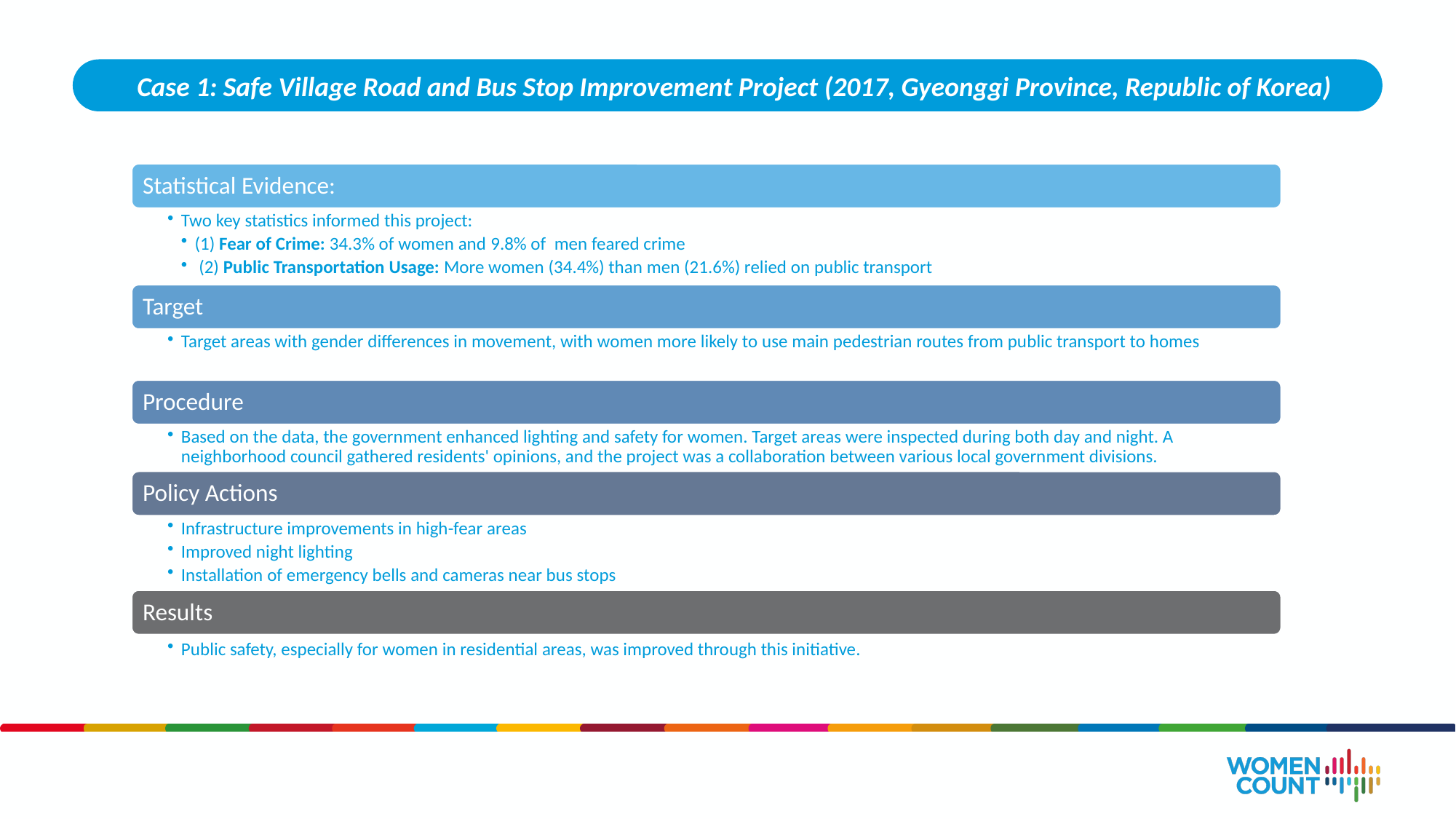

Case 1: Safe Village Road and Bus Stop Improvement Project (2017, Gyeonggi Province, Republic of Korea)
Statistical Evidence:
Two key statistics informed this project:
(1) Fear of Crime: 34.3% of women and 9.8% of  men feared crime
 (2) Public Transportation Usage: More women (34.4%) than men (21.6%) relied on public transport
Target
Target areas with gender differences in movement, with women more likely to use main pedestrian routes from public transport to homes

Procedure
Based on the data, the government enhanced lighting and safety for women. Target areas were inspected during both day and night. A neighborhood council gathered residents' opinions, and the project was a collaboration between various local government divisions.
Policy Actions
Infrastructure improvements in high-fear areas
Improved night lighting
Installation of emergency bells and cameras near bus stops
Results
Public safety, especially for women in residential areas, was improved through this initiative.